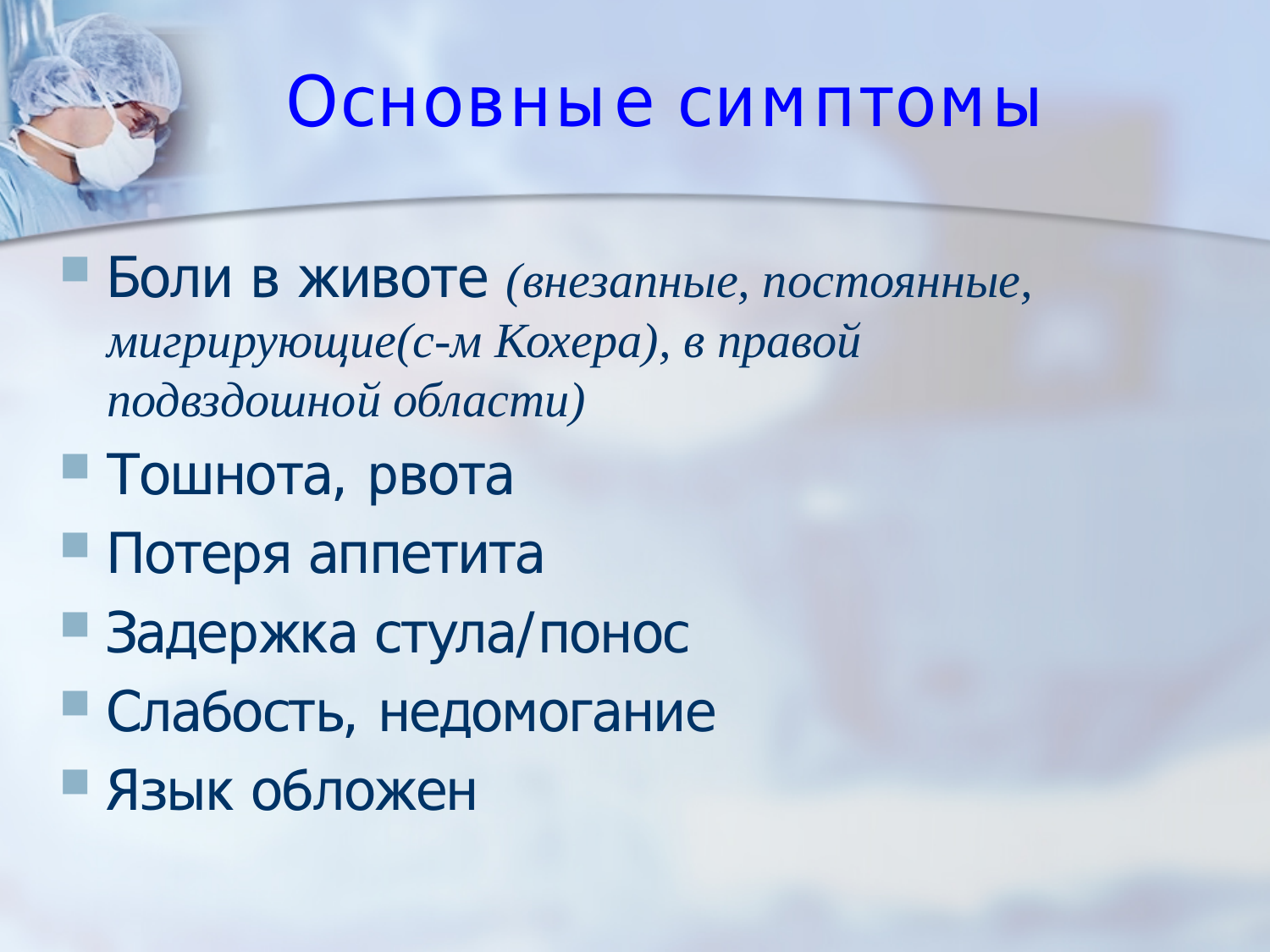

# Основные симптомы
Боли в животе (внезапные, постоянные, мигрирующие(с-м Кохера), в правой подвздошной области)
Тошнота, рвота
Потеря аппетита
Задержка стула/понос
Слабость, недомогание
Язык обложен